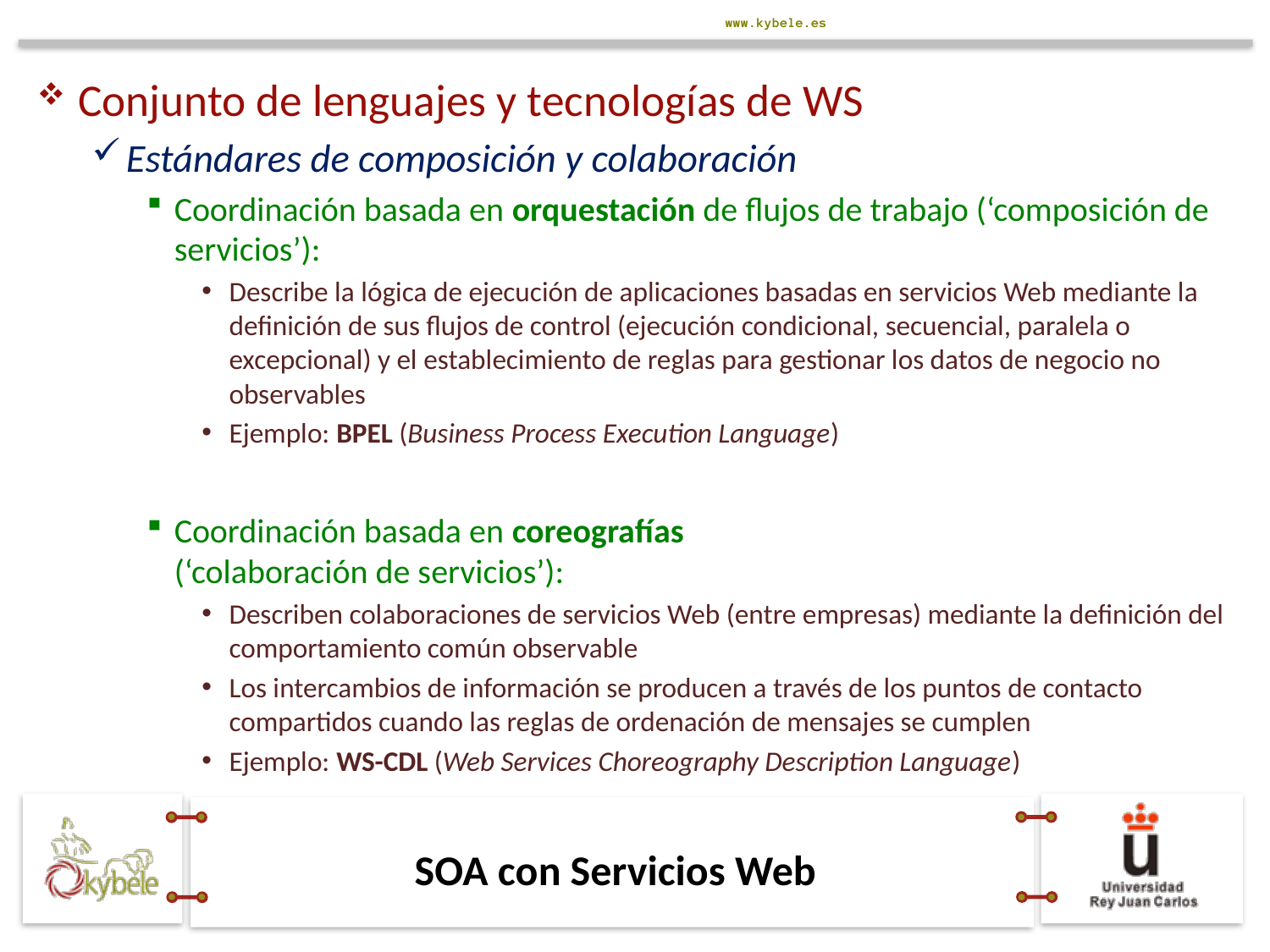

Conjunto de lenguajes y tecnologías de WS
Estándares de composición y colaboración
Coordinación basada en orquestación de flujos de trabajo (‘composición de servicios’):
Describe la lógica de ejecución de aplicaciones basadas en servicios Web mediante la definición de sus flujos de control (ejecución condicional, secuencial, paralela o excepcional) y el establecimiento de reglas para gestionar los datos de negocio no observables
Ejemplo: BPEL (Business Process Execution Language)

Coordinación basada en coreografías
(‘colaboración de servicios’):
Describen colaboraciones de servicios Web (entre empresas) mediante la definición del comportamiento común observable
Los intercambios de información se producen a través de los puntos de contacto compartidos cuando las reglas de ordenación de mensajes se cumplen
Ejemplo: WS-CDL (Web Services Choreography Description Language)
# SOA con Servicios Web